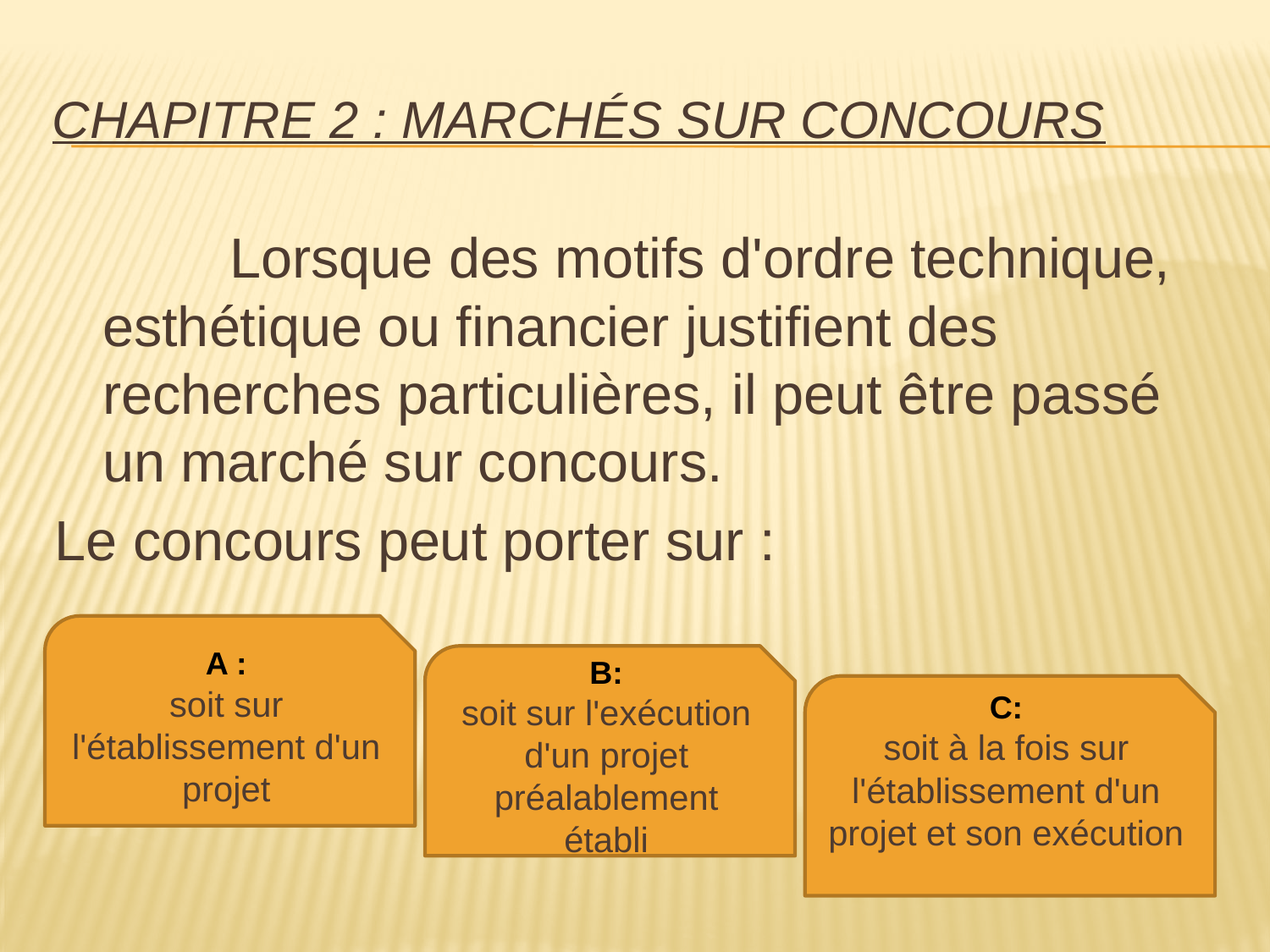

# Chapitre 2 : Marchés sur concours
		Lorsque des motifs d'ordre technique, esthétique ou financier justifient des recherches particulières, il peut être passé un marché sur concours.
Le concours peut porter sur :

A :
soit sur l'établissement d'un projet
B:
soit sur l'exécution d'un projet préalablement établi
C:
soit à la fois sur l'établissement d'un projet et son exécution